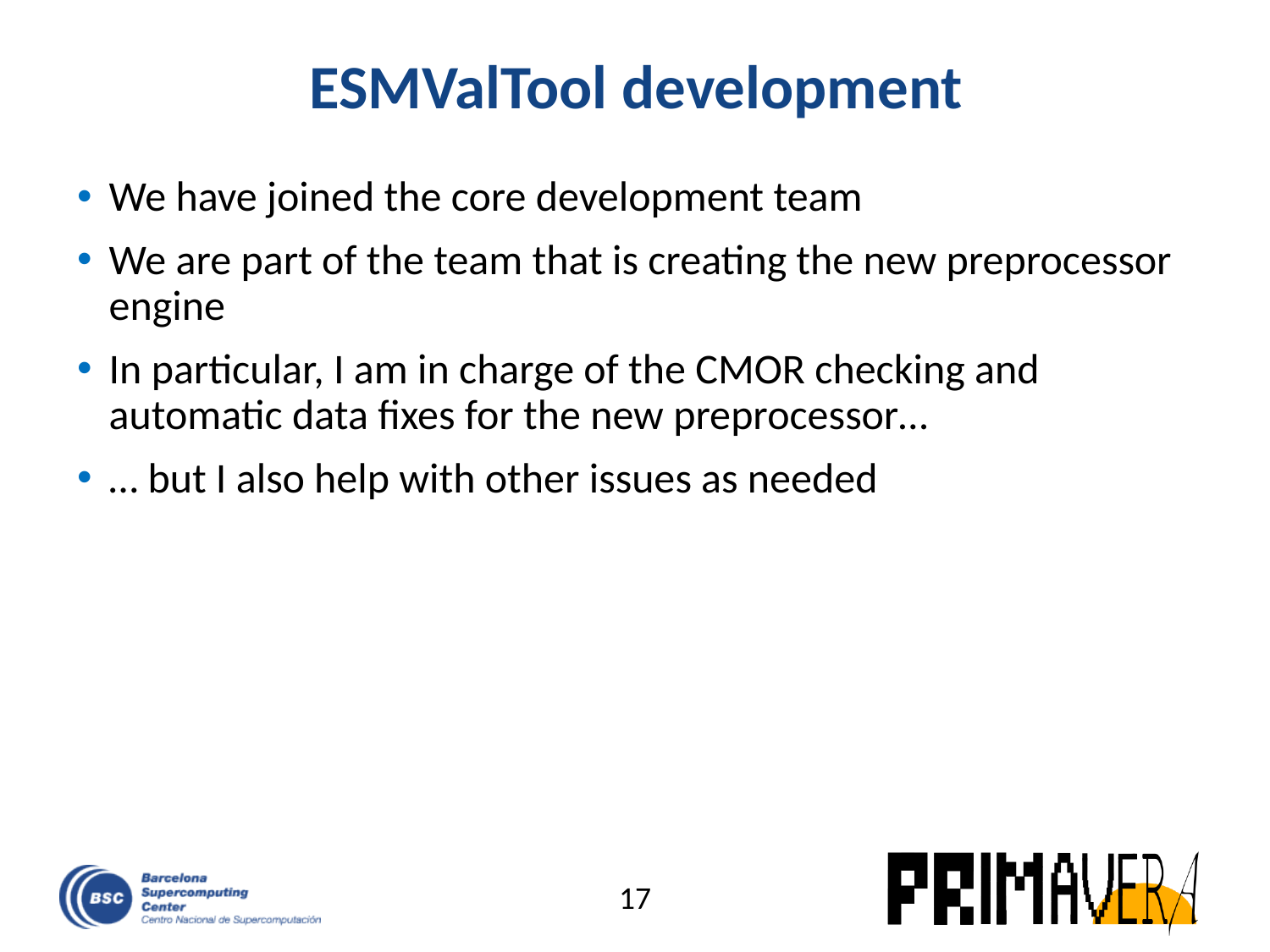

# ESMValTool development
We have joined the core development team
We are part of the team that is creating the new preprocessor engine
In particular, I am in charge of the CMOR checking and automatic data fixes for the new preprocessor…
… but I also help with other issues as needed